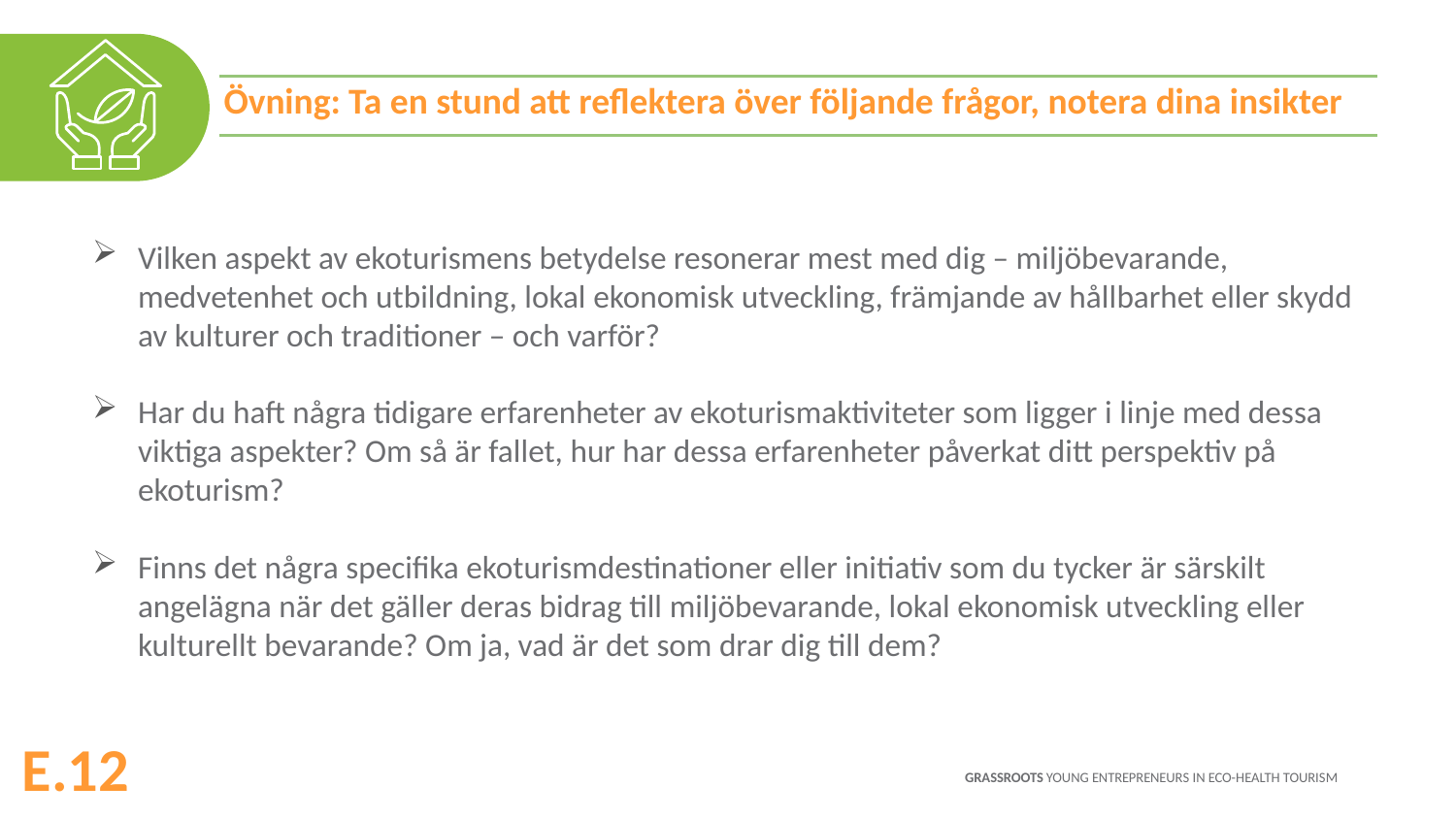

Övning: Ta en stund att reflektera över följande frågor, notera dina insikter

Vilken aspekt av ekoturismens betydelse resonerar mest med dig – miljöbevarande, medvetenhet och utbildning, lokal ekonomisk utveckling, främjande av hållbarhet eller skydd av kulturer och traditioner – och varför?

Har du haft några tidigare erfarenheter av ekoturismaktiviteter som ligger i linje med dessa viktiga aspekter? Om så är fallet, hur har dessa erfarenheter påverkat ditt perspektiv på ekoturism?

Finns det några specifika ekoturismdestinationer eller initiativ som du tycker är särskilt angelägna när det gäller deras bidrag till miljöbevarande, lokal ekonomisk utveckling eller kulturellt bevarande? Om ja, vad är det som drar dig till dem?

E.12